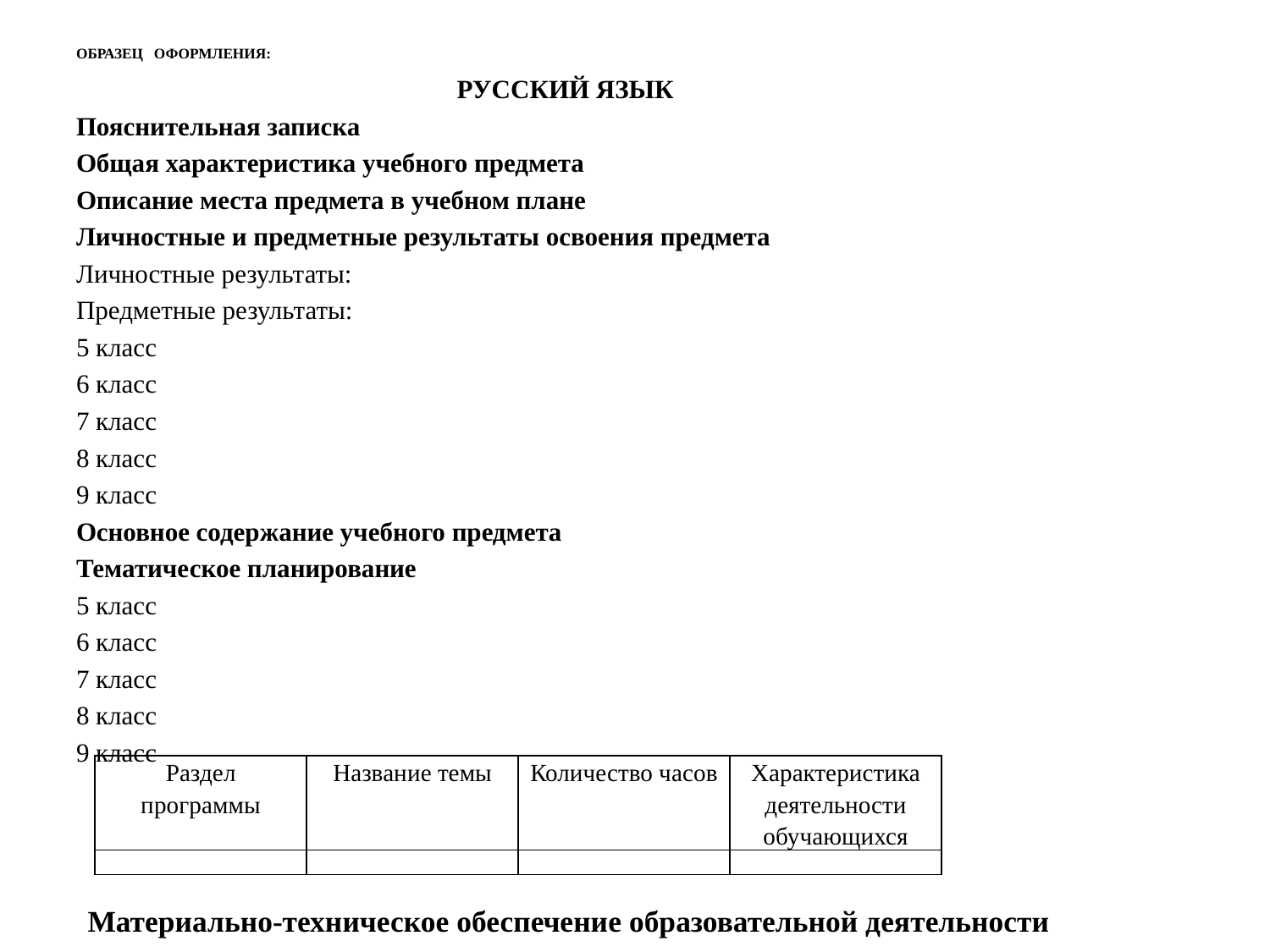

# ОБРАЗЕЦ   ОФОРМЛЕНИЯ:
                                                          РУССКИЙ ЯЗЫК
Пояснительная записка
Общая характеристика учебного предмета
Описание места предмета в учебном плане
Личностные и предметные результаты освоения предмета
Личностные результаты:
Предметные результаты:
5 класс
6 класс
7 класс
8 класс
9 класс
Основное содержание учебного предмета
Тематическое планирование
5 класс
6 класс
7 класс
8 класс
9 класс

| Раздел программы | Название темы | Количество часов | Характеристика деятельности обучающихся |
| --- | --- | --- | --- |
|  |  |  |  |
Материально-техническое обеспечение образовательной деятельности